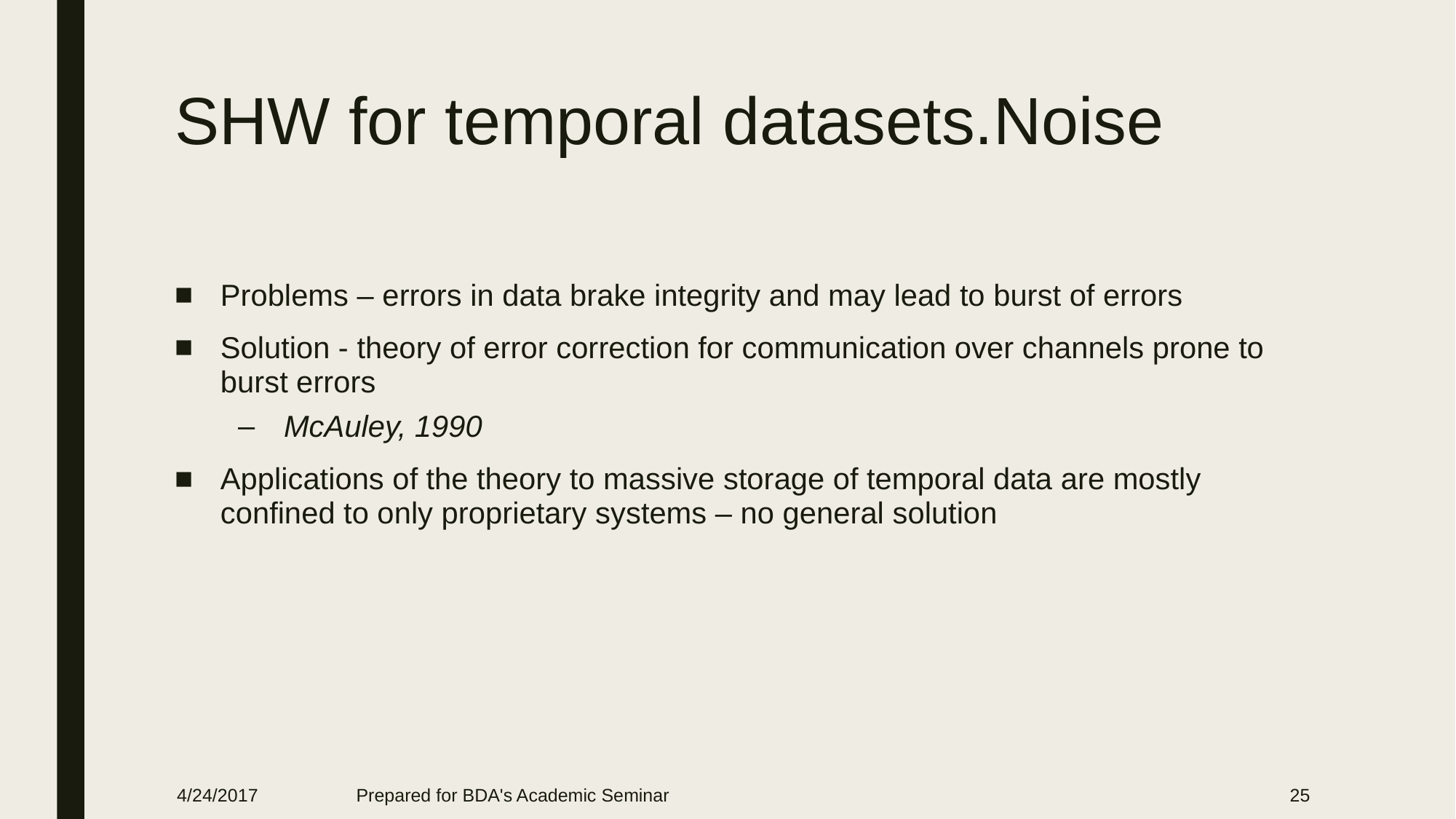

# SHW for temporal datasets.Noise
Problems – errors in data brake integrity and may lead to burst of errors
Solution - theory of error correction for communication over channels prone to burst errors
McAuley, 1990
Applications of the theory to massive storage of temporal data are mostly confined to only proprietary systems – no general solution
4/24/2017
Prepared for BDA's Academic Seminar
25